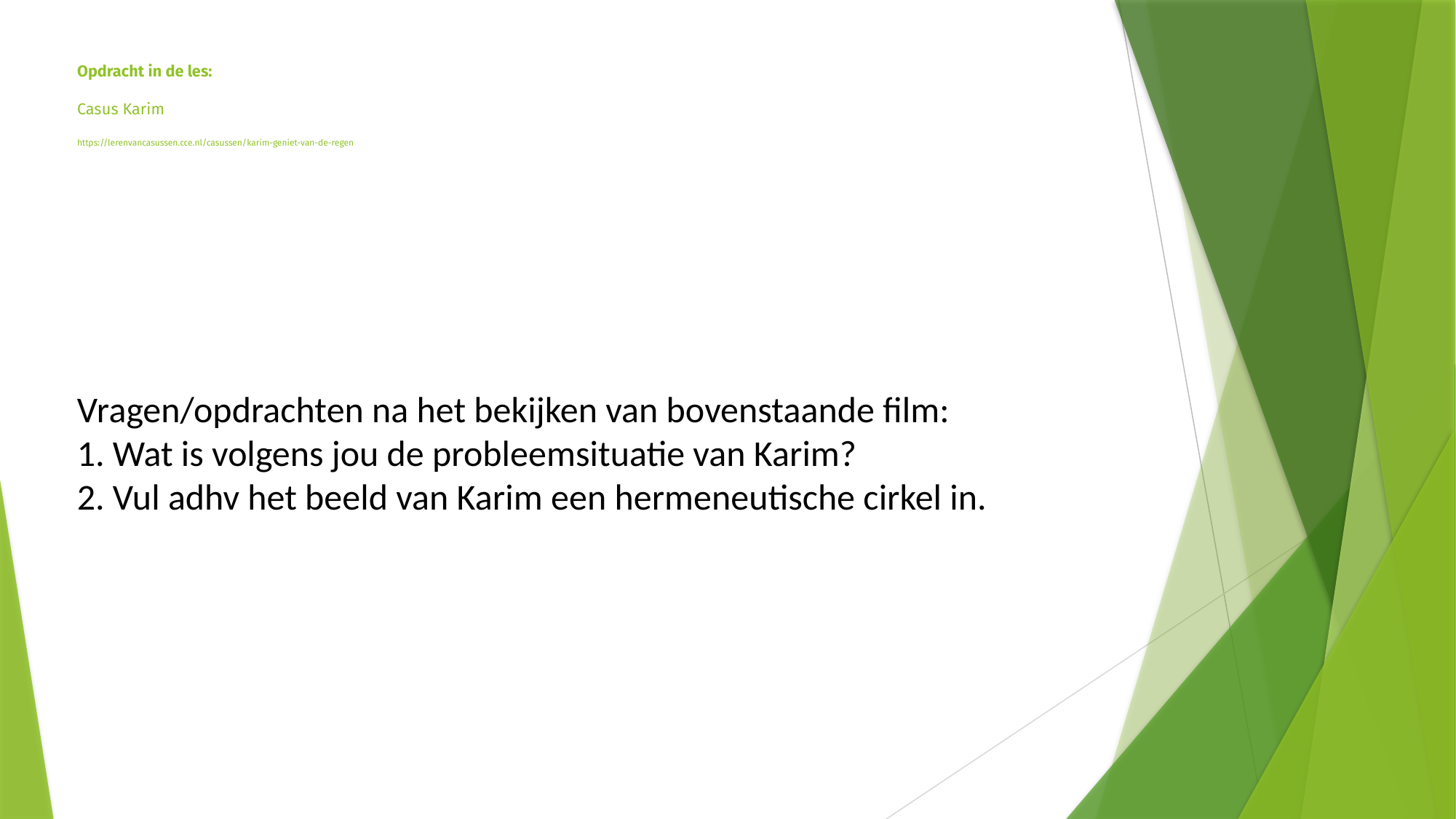

# Opdracht in de les: Casus Karim https://lerenvancasussen.cce.nl/casussen/karim-geniet-van-de-regen
Vragen/opdrachten na het bekijken van bovenstaande film:
1. Wat is volgens jou de probleemsituatie van Karim?
2. Vul adhv het beeld van Karim een hermeneutische cirkel in.